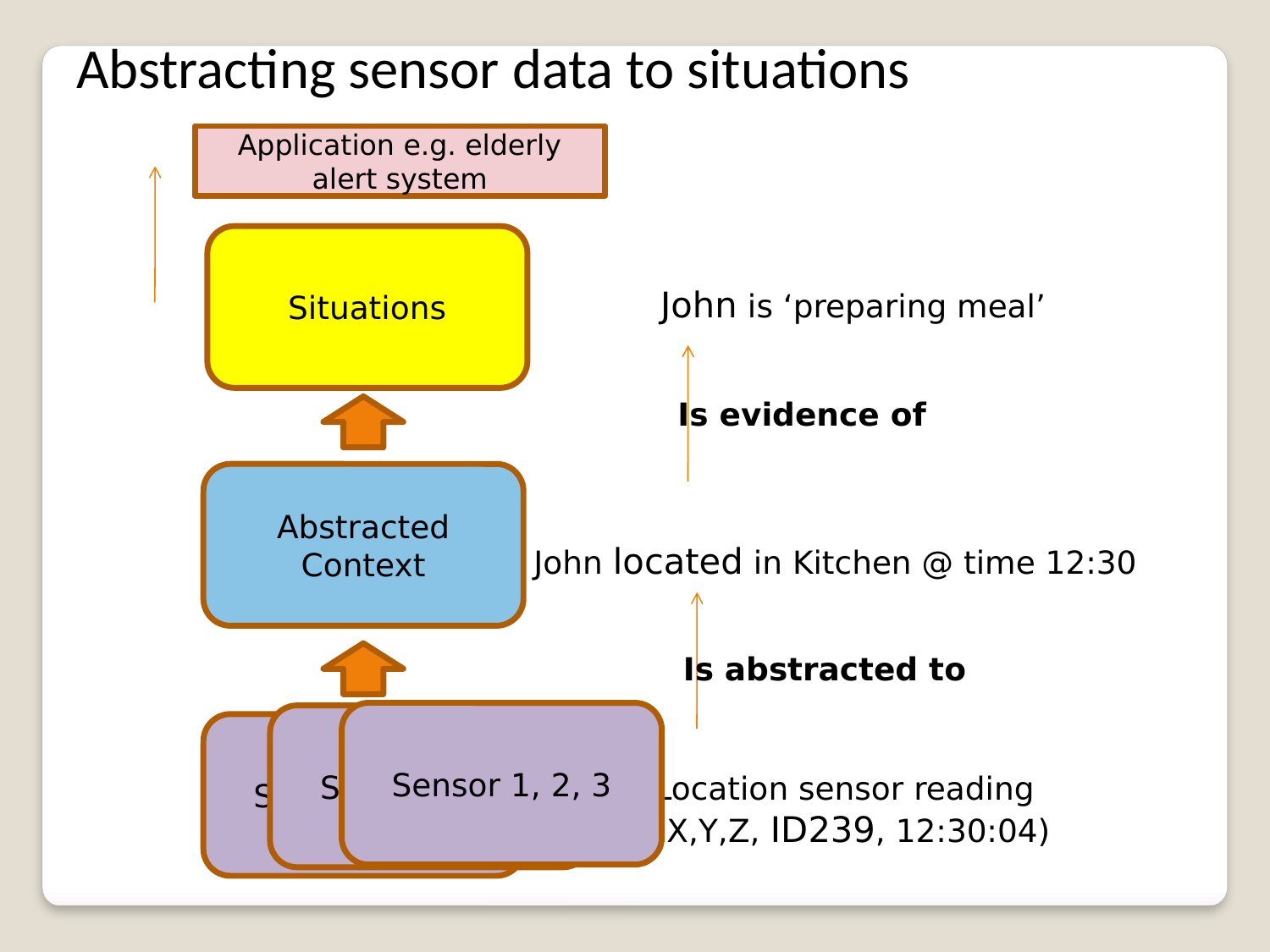

Abstracting sensor data to situations
Application e.g. elderly alert system
Situations
John is ‘preparing meal’
Is evidence of

Abstracted Context
John located in Kitchen @ time 12:30

Is abstracted to
Sensor 1, 2, 3
Sensor 1, 2, 3
Sensor 1, 2, 3
Location sensor reading
(X,Y,Z, ID239, 12:30:04)